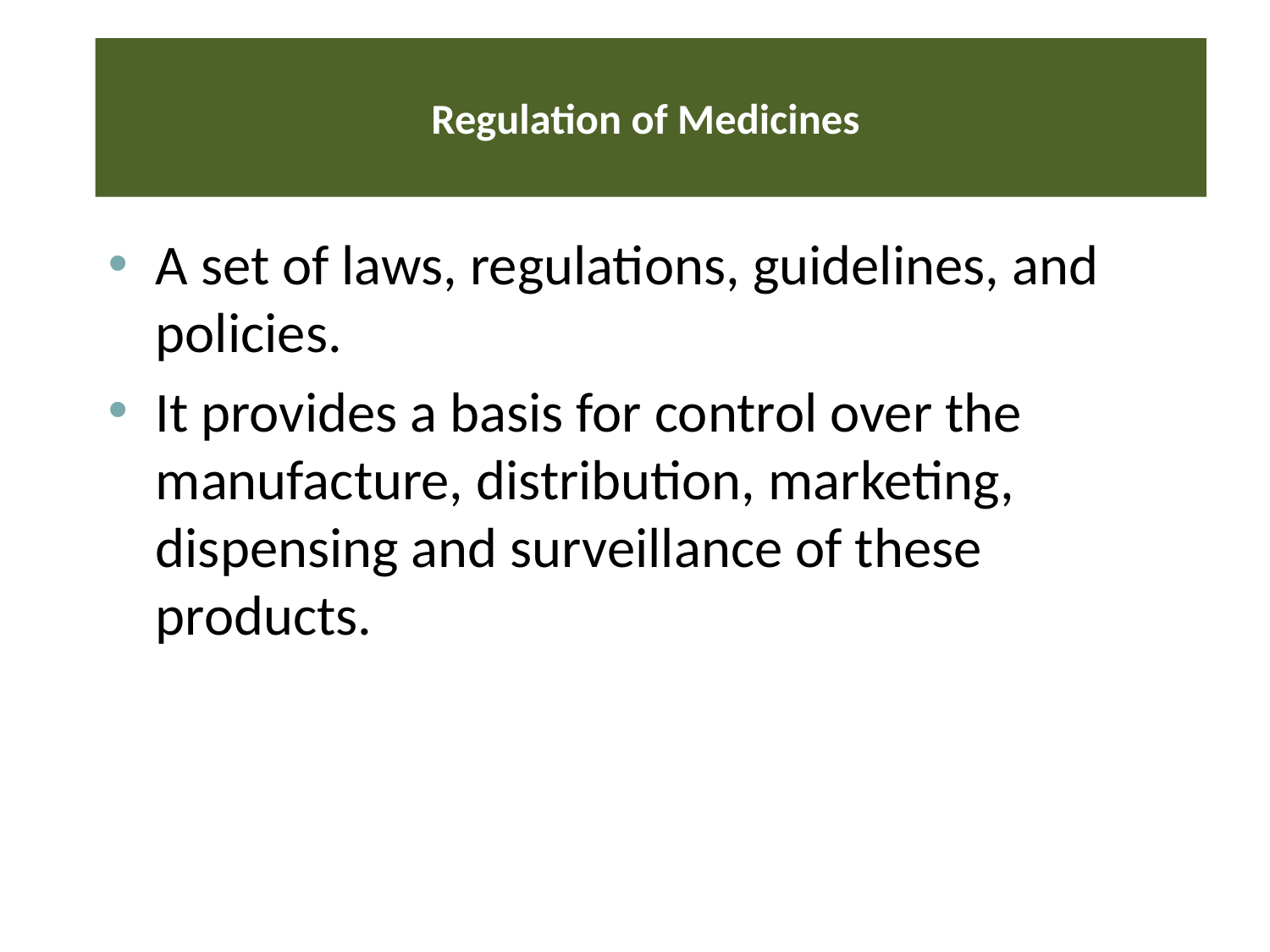

# Regulation of Medicines
A set of laws, regulations, guidelines, and policies.
It provides a basis for control over the manufacture, distribution, marketing, dispensing and surveillance of these products.